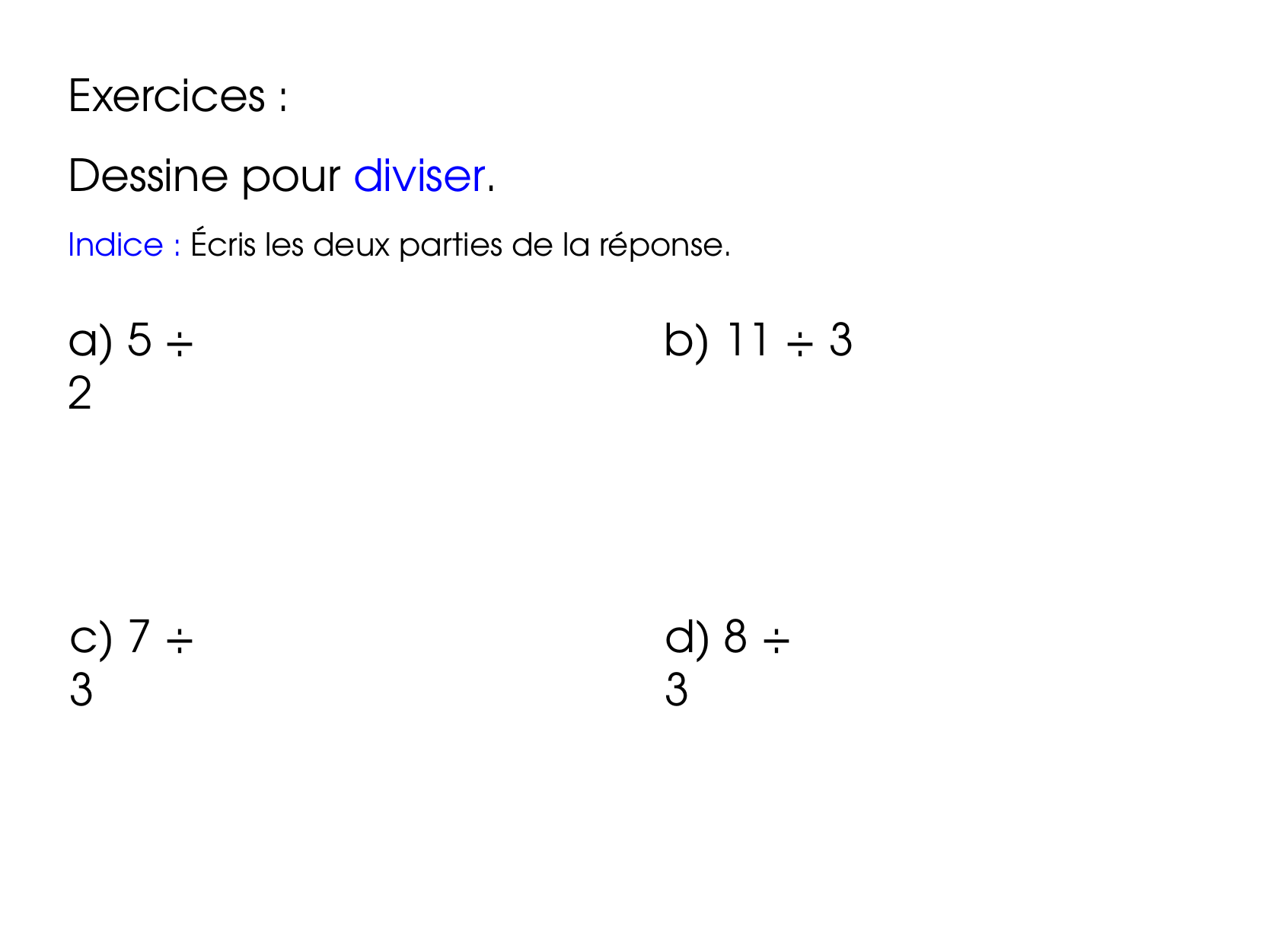

Exercices :
Dessine pour diviser.
Indice : Écris les deux parties de la réponse.
a) 5 ÷ 2
b) 11 ÷ 3
c) 7 ÷ 3
d) 8 ÷ 3